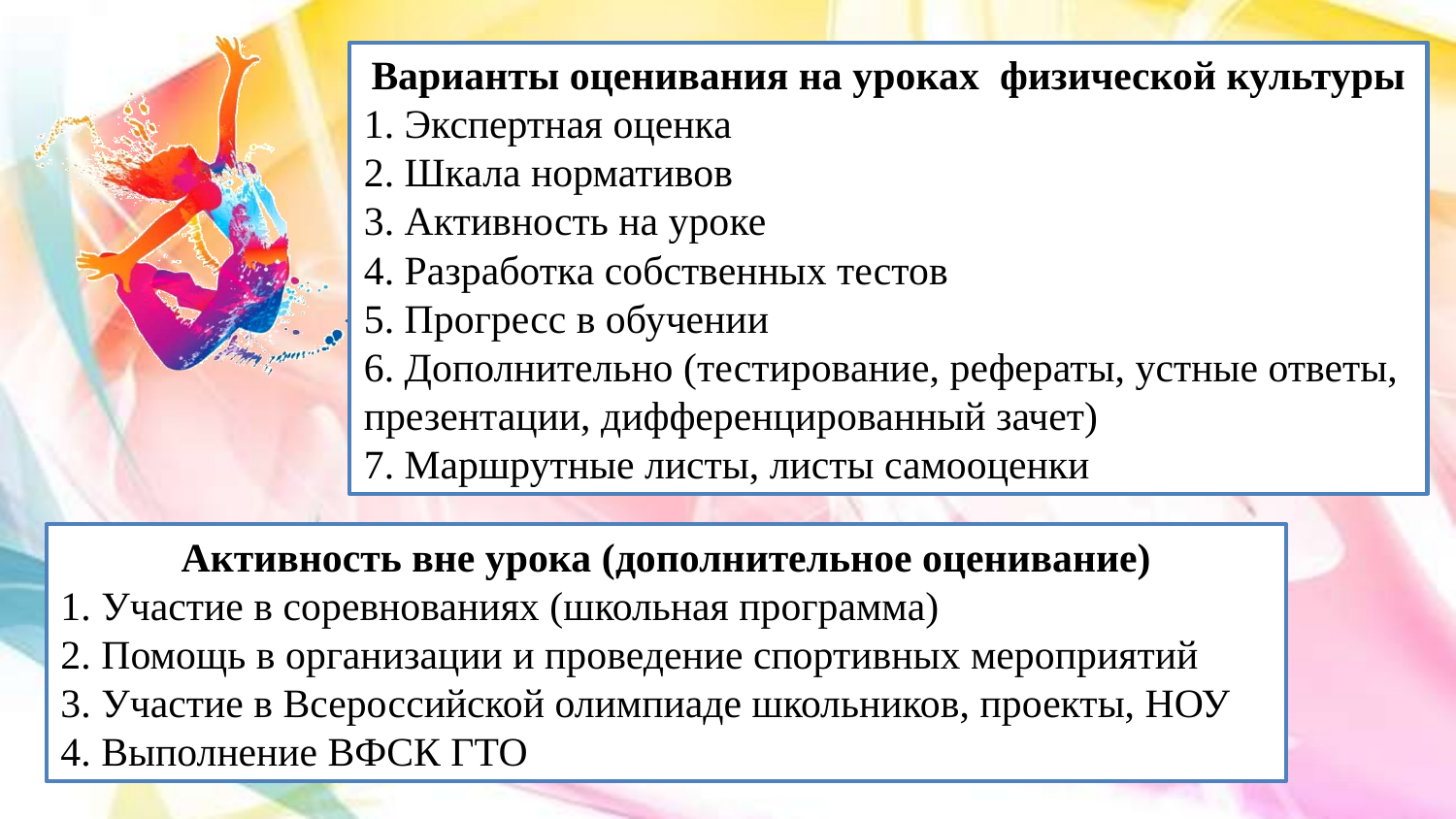

Варианты оценивания на уроках  физической культуры
1. Экспертная оценка
2. Шкала нормативов
3. Активность на уроке
4. Разработка собственных тестов
5. Прогресс в обучении
6. Дополнительно (тестирование, рефераты, устные ответы, презентации, дифференцированный зачет)
7. Маршрутные листы, листы самооценки
Активность вне урока (дополнительное оценивание)
1. Участие в соревнованиях (школьная программа)
2. Помощь в организации и проведение спортивных мероприятий
3. Участие в Всероссийской олимпиаде школьников, проекты, НОУ
4. Выполнение ВФСК ГТО